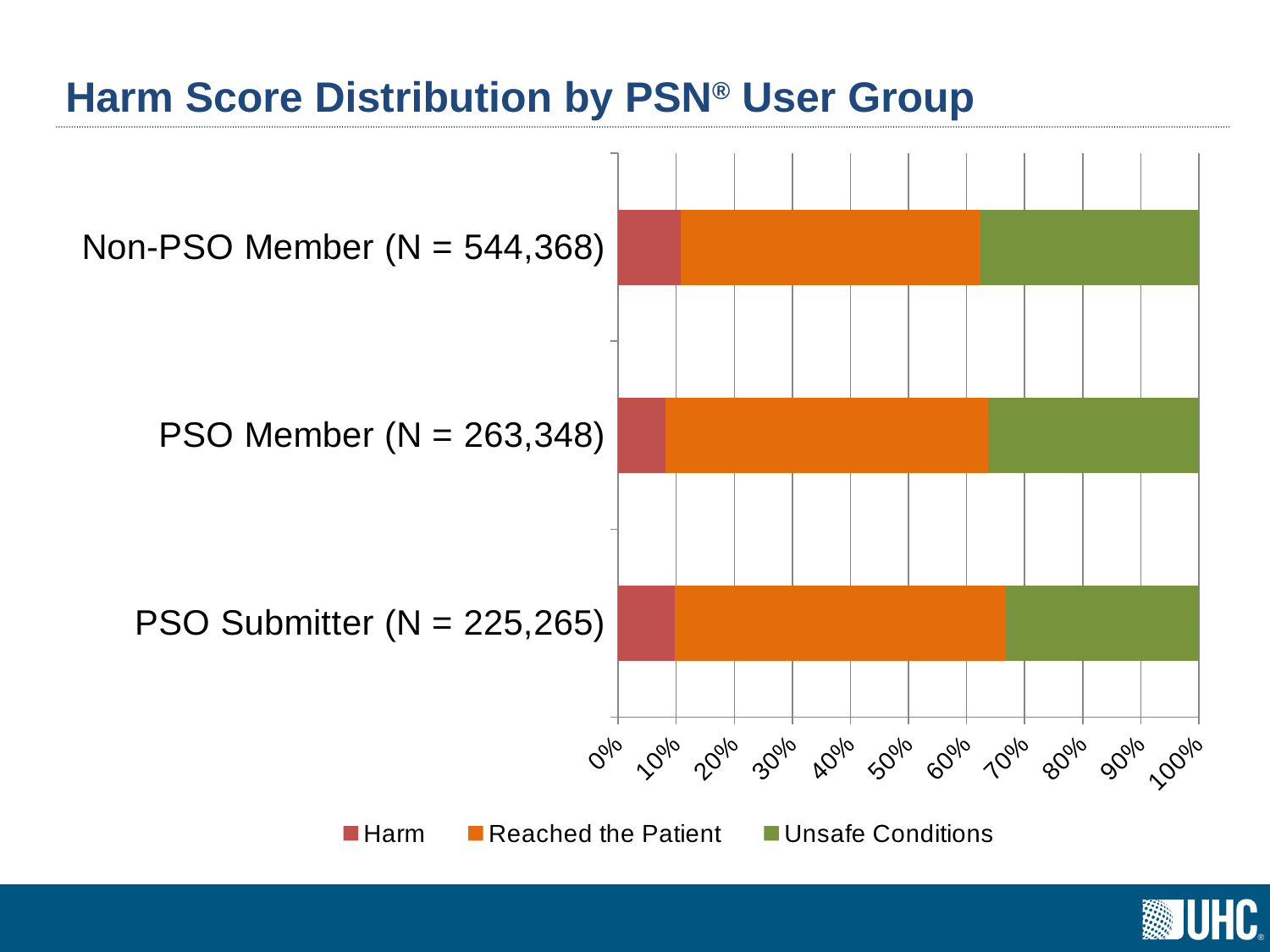

# Harm Score Distribution by PSN® User Group

### Chart

| Category | Harm | Reached the Patient | Unsafe Conditions |
|---|---|---|---|
| PSO Submitter (N = 225,265) | 26706.0 | 157095.0 | 91532.0 |
| PSO Member (N = 263,348) | 17455.0 | 118375.0 | 77450.0 |
| Non-PSO Member (N = 544,368) | 58437.0 | 280852.0 | 205079.0 |